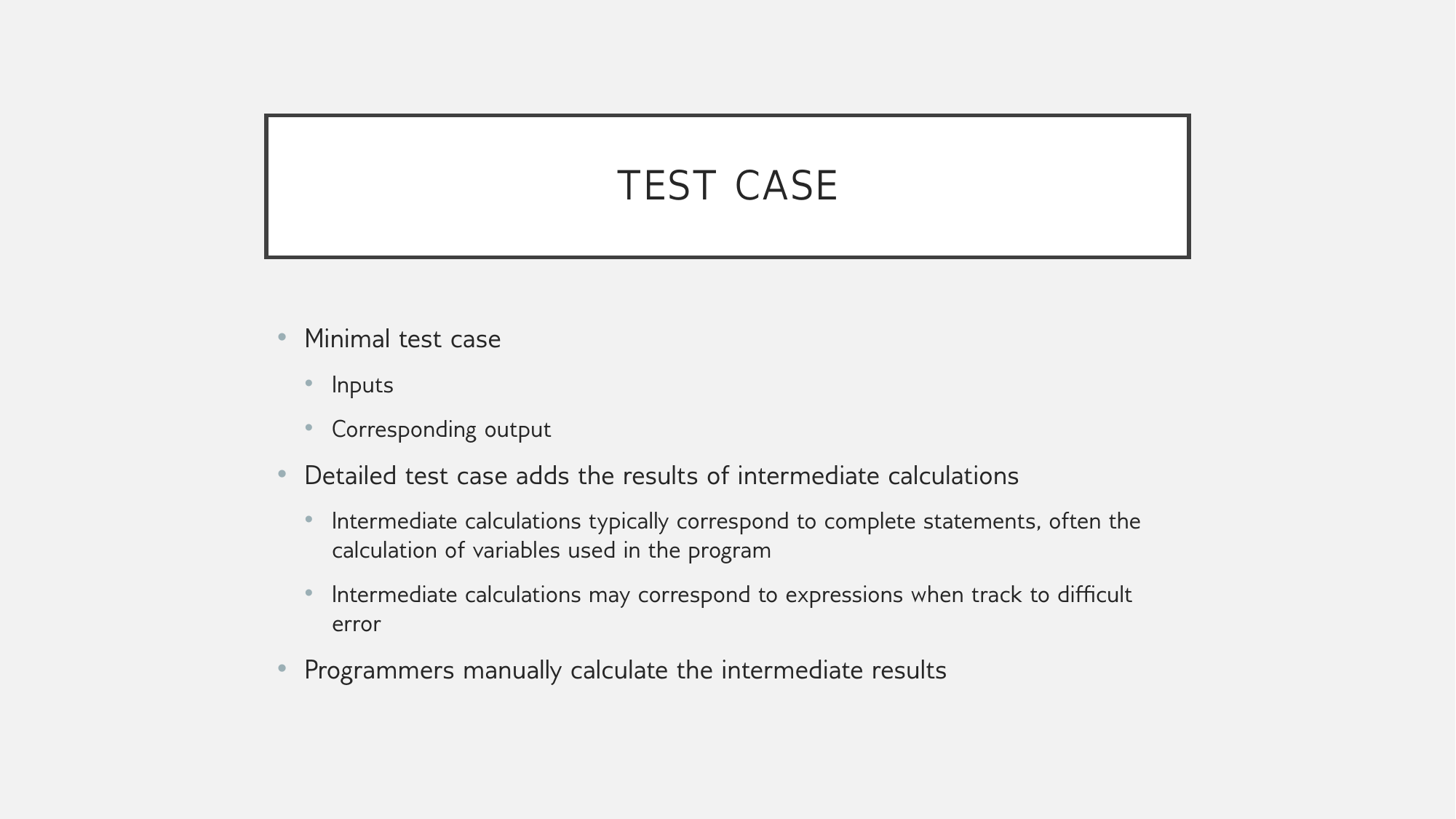

# Test Case
Minimal test case
Inputs
Corresponding output
Detailed test case adds the results of intermediate calculations
Intermediate calculations typically correspond to complete statements, often the calculation of variables used in the program
Intermediate calculations may correspond to expressions when track to difficult error
Programmers manually calculate the intermediate results